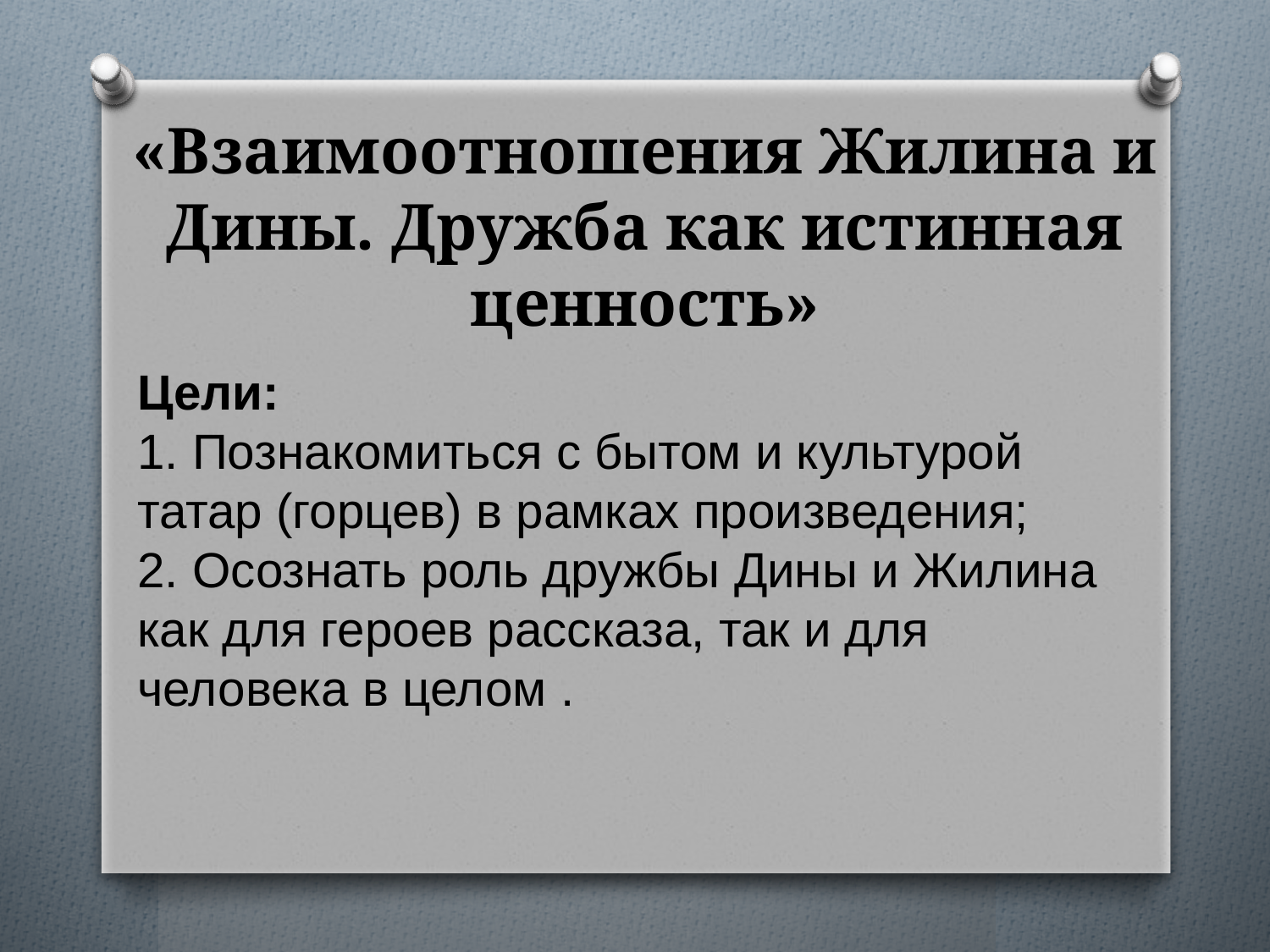

# «Взаимоотношения Жилина и Дины. Дружба как истинная ценность»
Цели:
1. Познакомиться с бытом и культурой татар (горцев) в рамках произведения;
2. Осознать роль дружбы Дины и Жилина как для героев рассказа, так и для человека в целом .